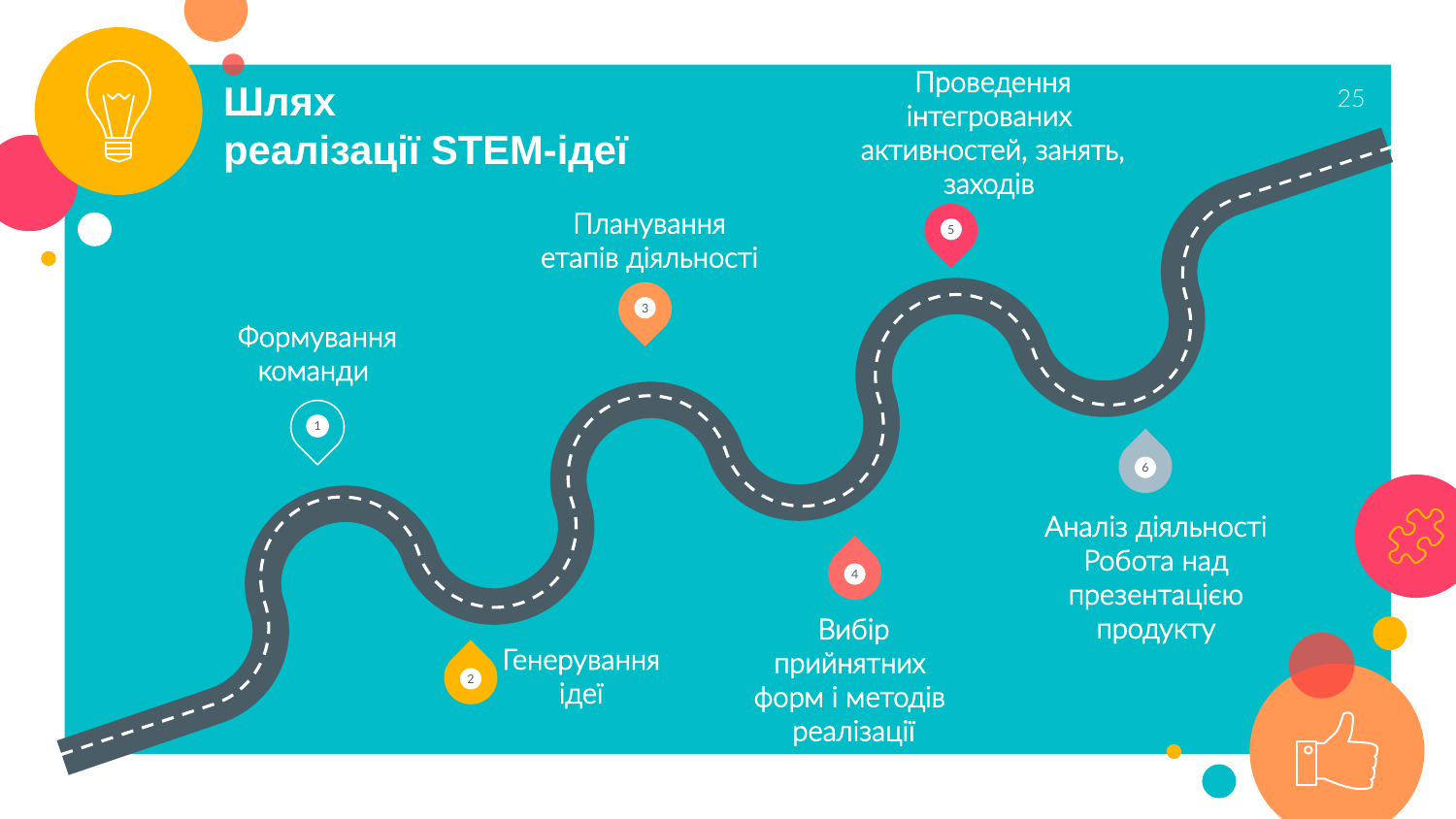

25
Шлях
реалізації STEM-ідеї
Проведення інтегрованих  активностей, занять, заходів
Планування етапів діяльності

5

3
Формування команди

1

6
Аналіз діяльності
Робота над презентацією
продукту

4
Вибір прийнятних
форм і методів
реалізації

2
Генерування ідеї